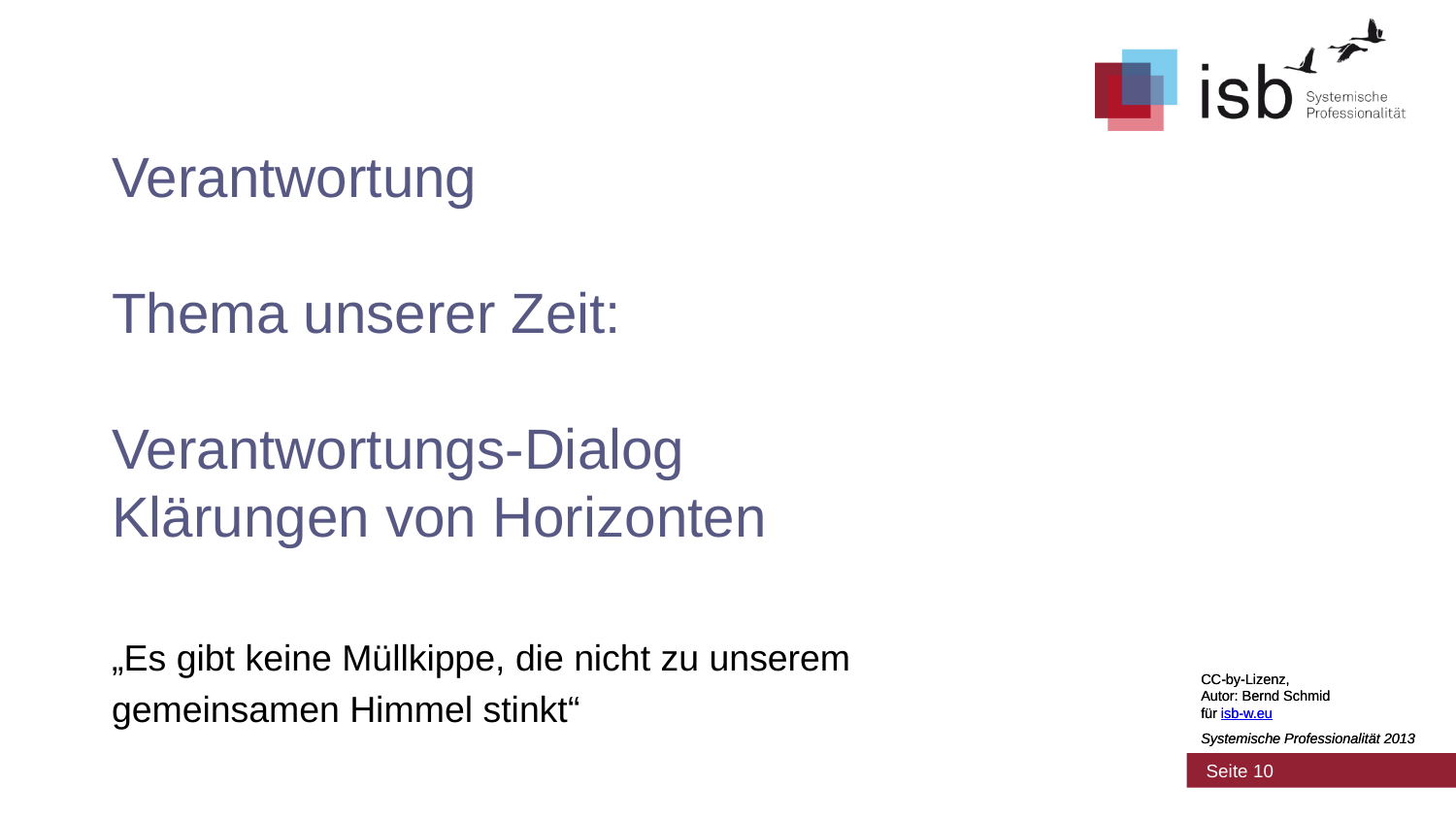

# Verantwortung Thema unserer Zeit: Verantwortungs-Dialog Klärungen von Horizonten
„Es gibt keine Müllkippe, die nicht zu unserem
gemeinsamen Himmel stinkt“

CC-by-Lizenz,
Autor: Bernd Schmid
für isb-w.eu
Systemische Professionalität 2013
 Seite 10